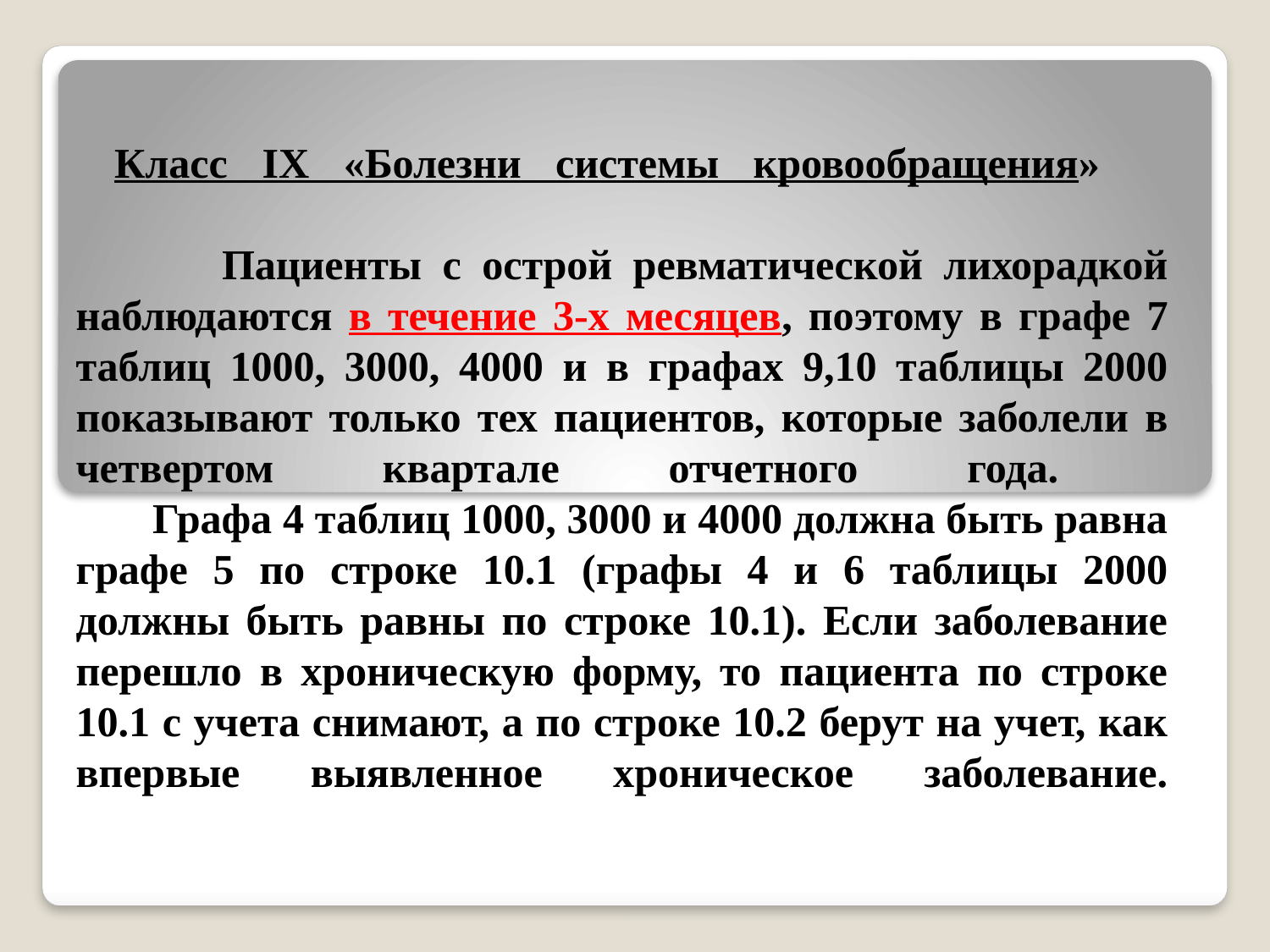

# Класс IХ «Болезни системы кровообращения» Пациенты с острой ревматической лихорадкой наблюдаются в течение 3-х месяцев, поэтому в графе 7 таблиц 1000, 3000, 4000 и в графах 9,10 таблицы 2000 показывают только тех пациентов, которые заболели в четвертом квартале отчетного года. Графа 4 таблиц 1000, 3000 и 4000 должна быть равна графе 5 по строке 10.1 (графы 4 и 6 таблицы 2000 должны быть равны по строке 10.1). Если заболевание перешло в хроническую форму, то пациента по строке 10.1 с учета снимают, а по строке 10.2 берут на учет, как впервые выявленное хроническое заболевание.